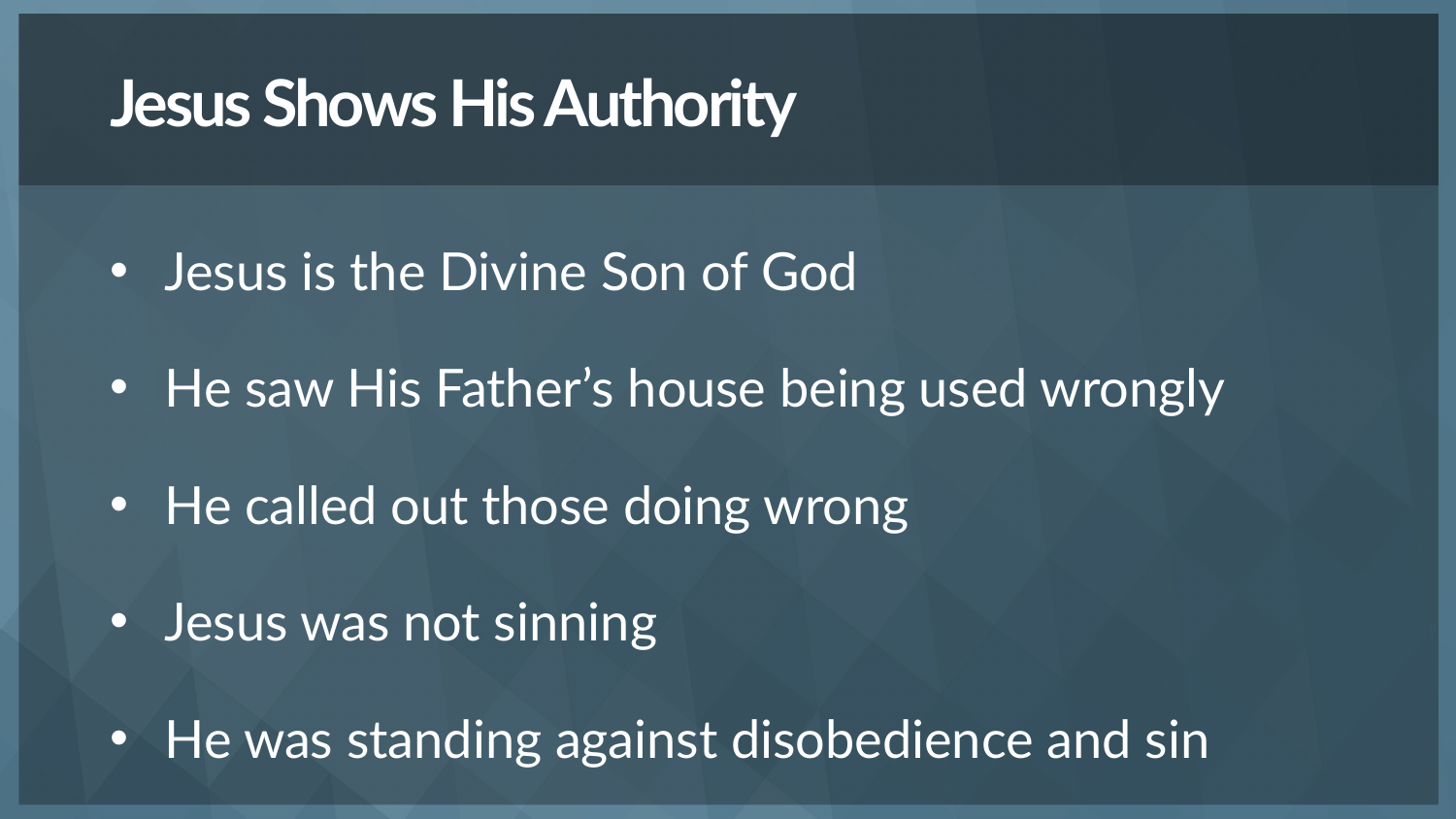

# Jesus Shows His Authority
Jesus is the Divine Son of God
He saw His Father’s house being used wrongly
He called out those doing wrong
Jesus was not sinning
He was standing against disobedience and sin